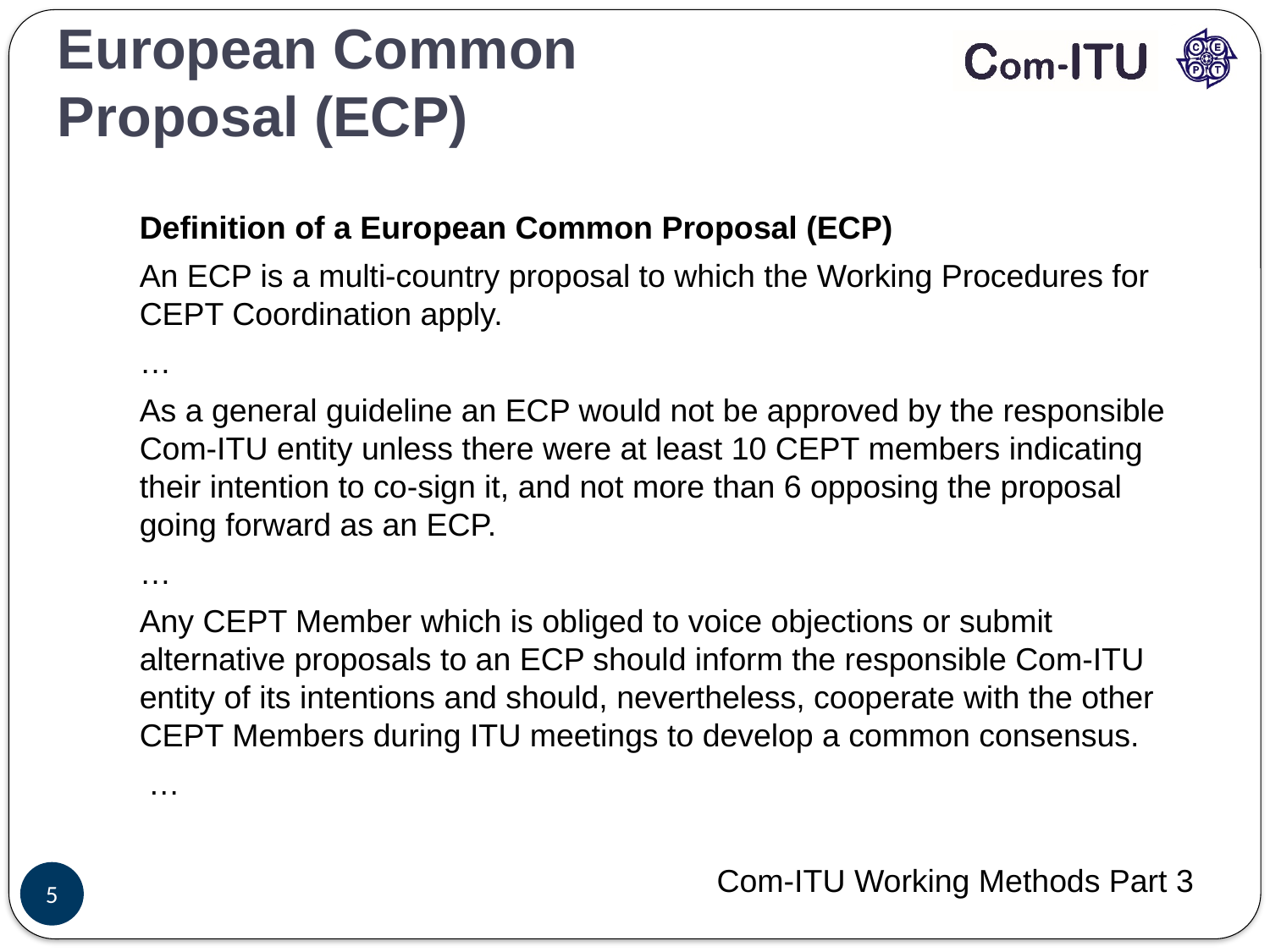

# European Common Proposal (ECP)
Definition of a European Common Proposal (ECP)
An ECP is a multi-country proposal to which the Working Procedures for CEPT Coordination apply.
…
As a general guideline an ECP would not be approved by the responsible Com-ITU entity unless there were at least 10 CEPT members indicating their intention to co-sign it, and not more than 6 opposing the proposal going forward as an ECP.
…
Any CEPT Member which is obliged to voice objections or submit alternative proposals to an ECP should inform the responsible Com-ITU entity of its intentions and should, nevertheless, cooperate with the other CEPT Members during ITU meetings to develop a common consensus.
 …

Com-ITU Working Methods Part 3

5